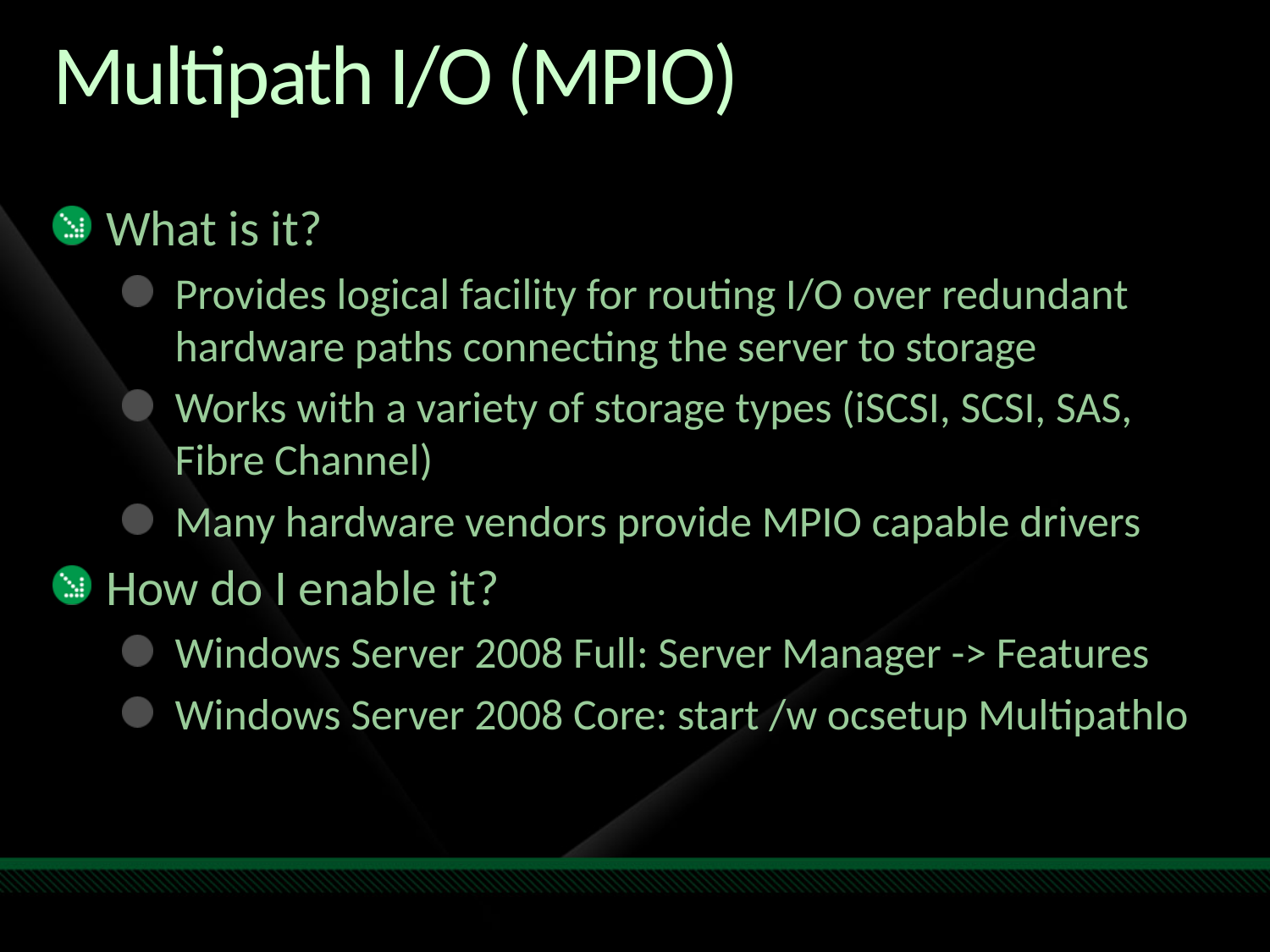

# Multipath I/O (MPIO)
What is it?
Provides logical facility for routing I/O over redundant hardware paths connecting the server to storage
Works with a variety of storage types (iSCSI, SCSI, SAS, Fibre Channel)
Many hardware vendors provide MPIO capable drivers
How do I enable it?
Windows Server 2008 Full: Server Manager -> Features
Windows Server 2008 Core: start /w ocsetup MultipathIo